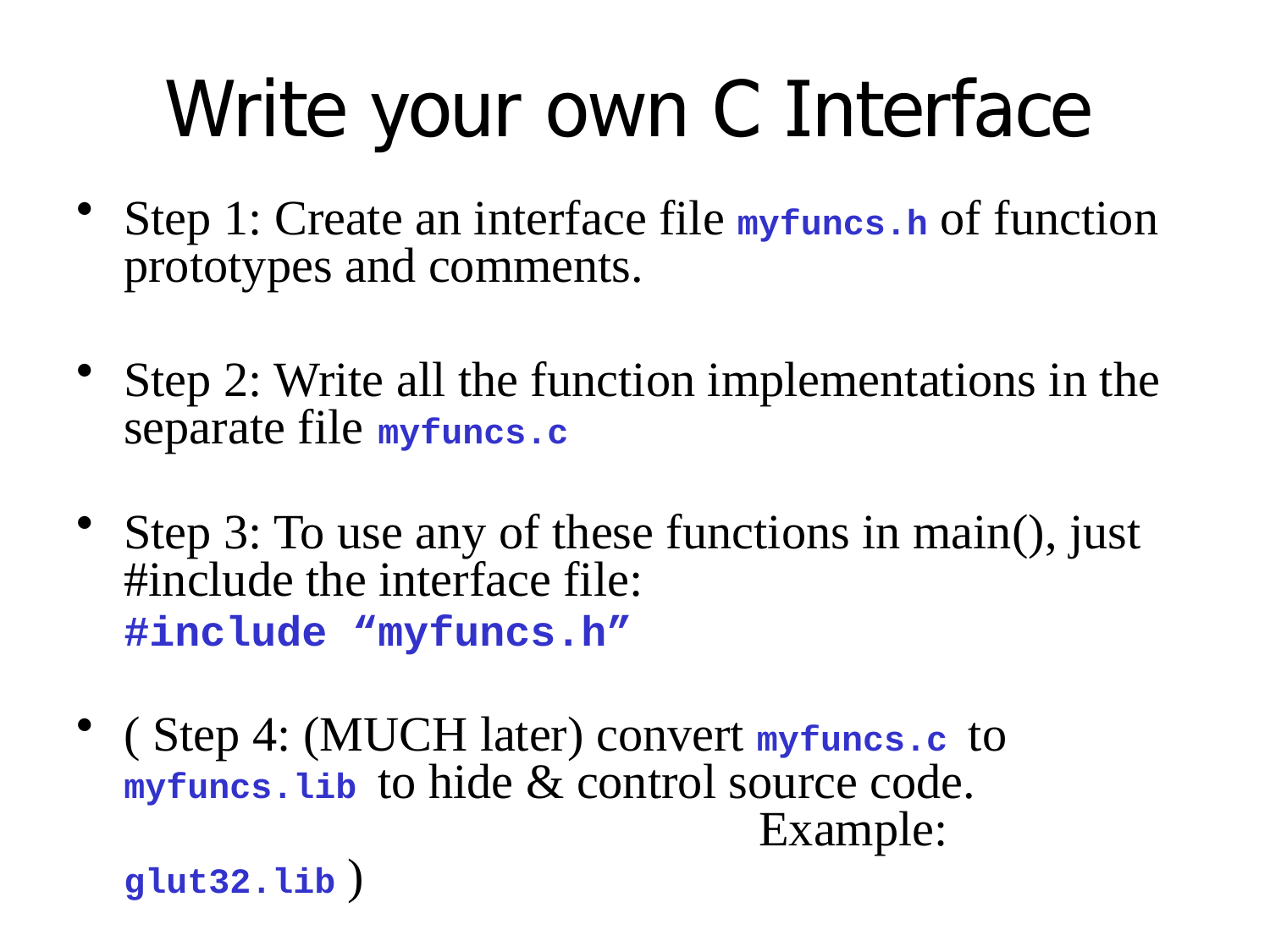

# Write your own C Interface
Step 1: Create an interface file myfuncs.h of function prototypes and comments.

Step 2: Write all the function implementations in the separate file 	myfuncs.c
Step 3: To use any of these functions in main(), just #include the interface file:
	#include “myfuncs.h”

( Step 4: (MUCH later) convert myfuncs.c to
myfuncs.lib to hide & control source code.
					Example: glut32.lib )